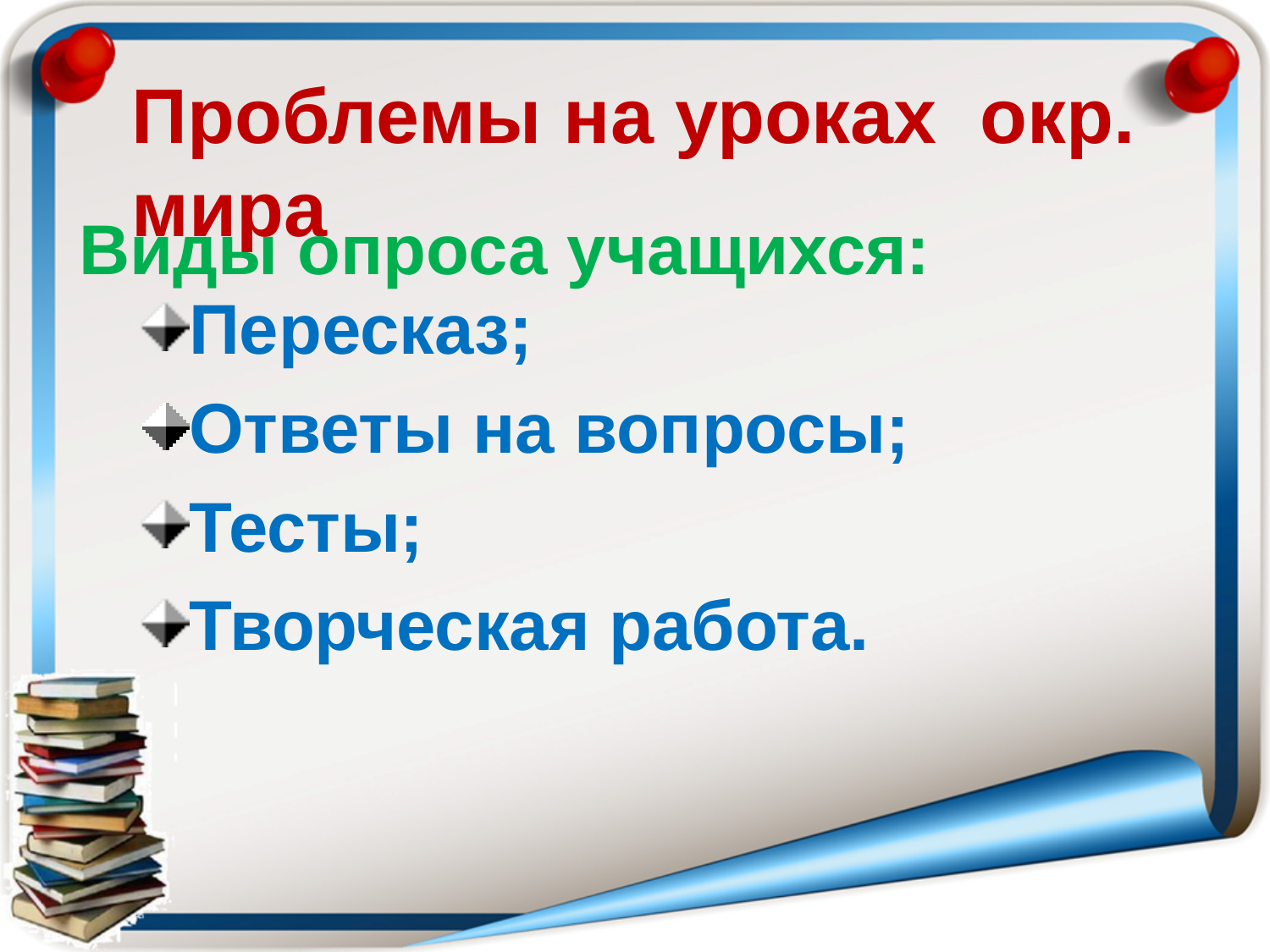

Проблемы на уроках  окр. мира
Виды опроса учащихся:
Пересказ;
Ответы на вопросы;
Тесты;
Творческая работа.